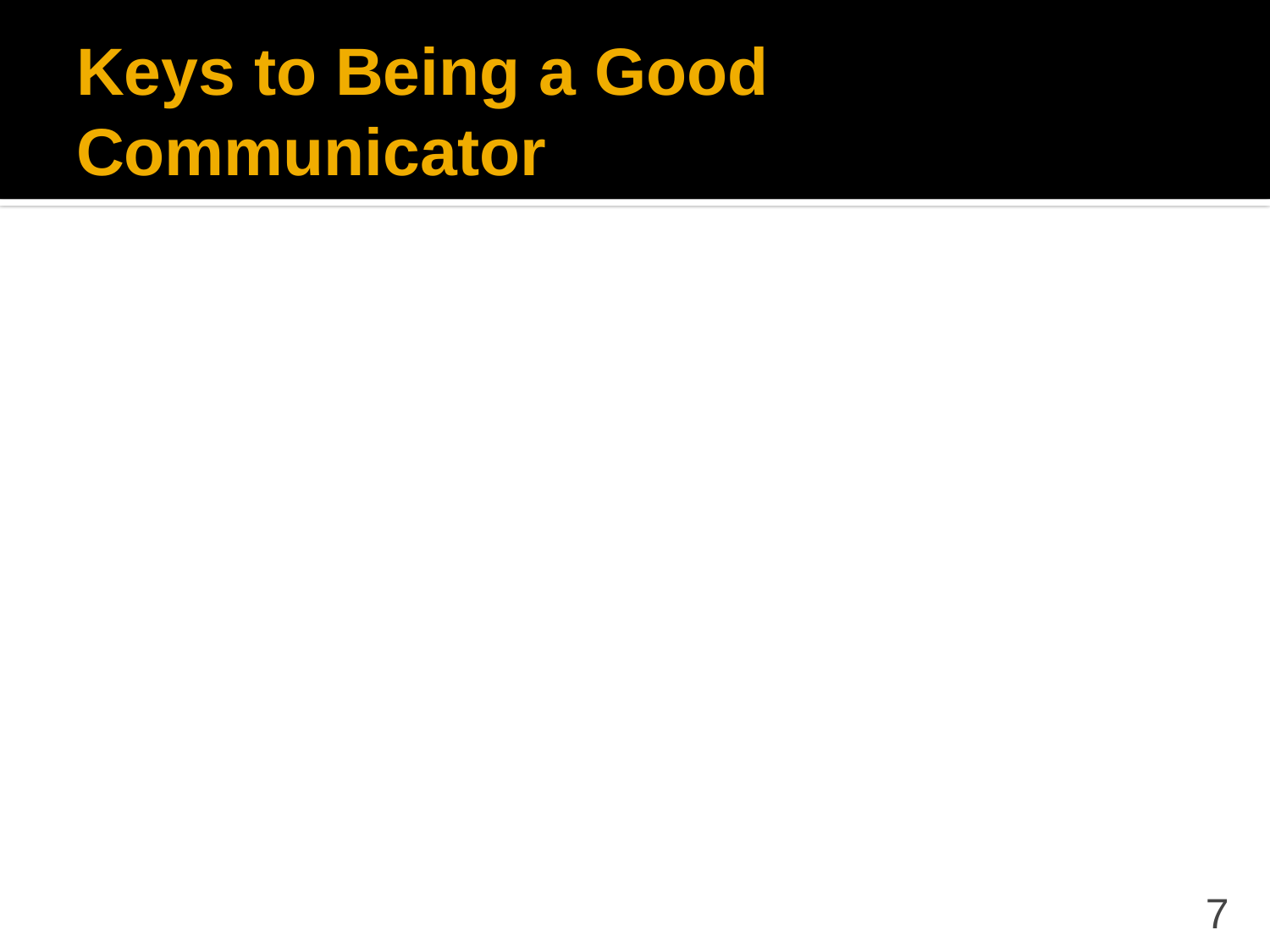

# Keys to Being a Good Communicator

7